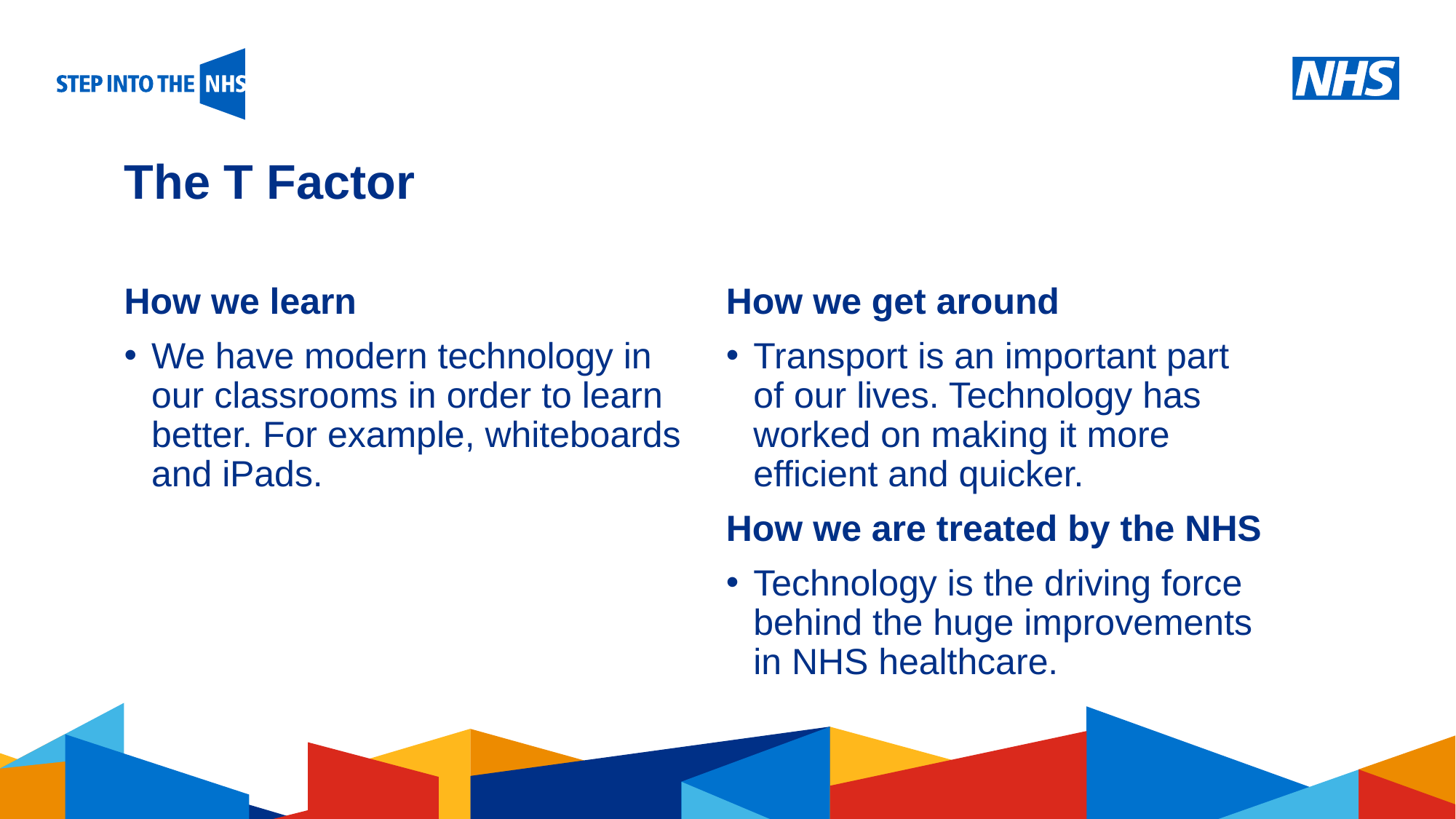

# The T Factor
How we learn
We have modern technology in our classrooms in order to learn better. For example, whiteboards and iPads.

How we get around
Transport is an important part
of our lives. Technology has worked on making it more efficient and quicker.
How we are treated by the NHS
Technology is the driving force behind the huge improvements in NHS healthcare.